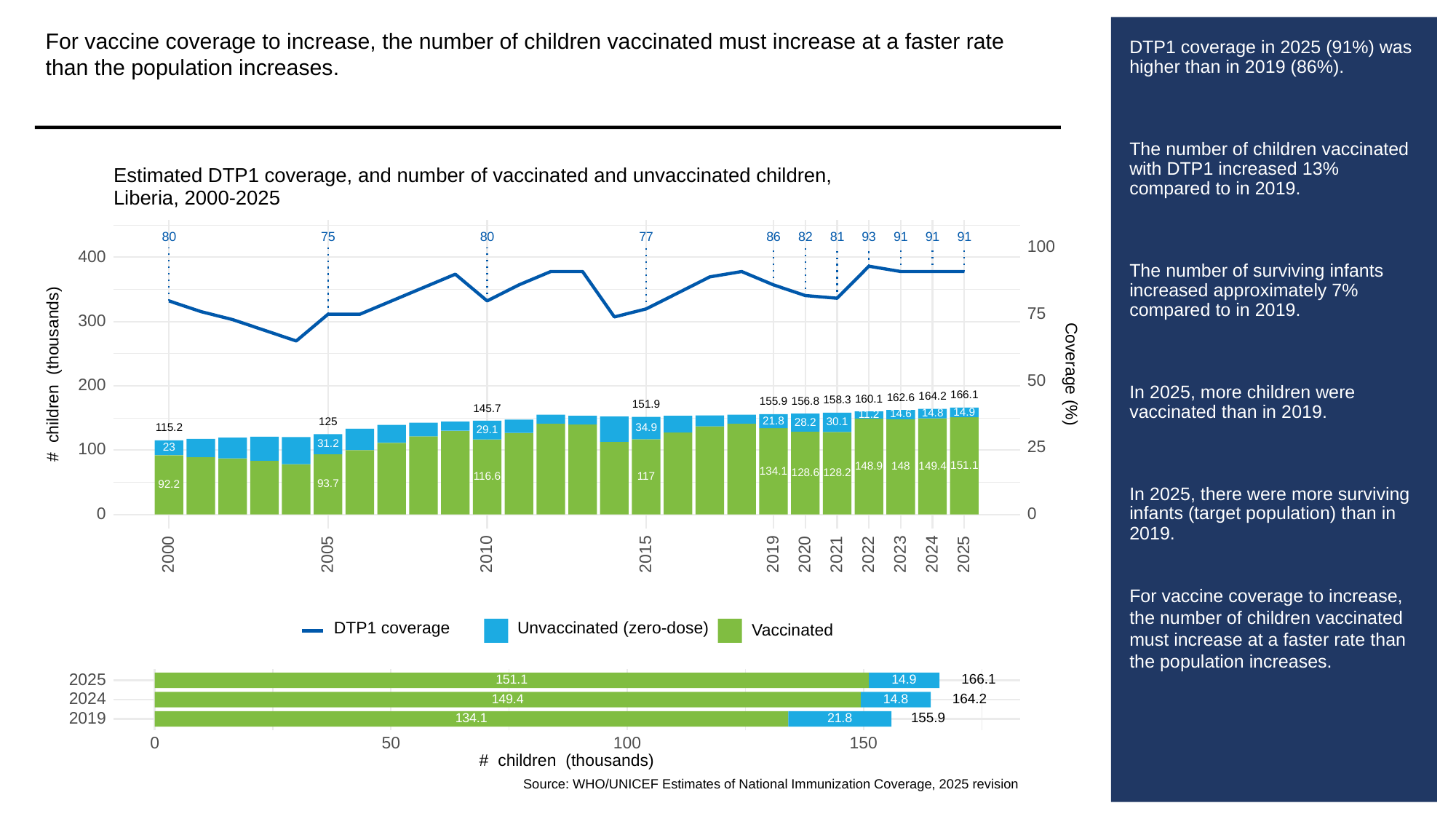

For vaccine coverage to increase, the number of children vaccinated must increase at a faster rate than the population increases.
# DTP1 coverage in 2025 (91%) was higher than in 2019 (86%).

The number of children vaccinated with DTP1 increased 13% compared to in 2019.

The number of surviving infants increased approximately 7% compared to in 2019.

In 2025, more children were vaccinated than in 2019.

In 2025, there were more surviving infants (target population) than in 2019.

For vaccine coverage to increase, the number of children vaccinated must increase at a faster rate than the population increases.

Estimated DTP1 coverage, and number of vaccinated and unvaccinated children,
Liberia, 2000-2025

93
80
80
86
82
81
91
91
91
75
77
100

400

75
300

#  children  (thousands)
Coverage (%)
50
200

166.1
164.2
162.6
160.1
158.3
156.8
155.9
151.9
145.7

14.9

14.8

14.6
11.2

21.8

125

30.1

28.2

34.9
115.2

29.1

31.2

25

23
100

151.1
149.4
148.9
148

134.1
128.6
128.2
116.6
117
93.7
92.2

0
0

2023
2000
2005
2010
2015
2019
2020
2021
2022
2024
2025

Unvaccinated (zero-dose)
DTP1 coverage
Vaccinated

2025
166.1
151.1
14.9

2024
164.2
149.4
14.8

2019
155.9
134.1
21.8

0
50
100
150
#  children  (thousands)
Source: WHO/UNICEF Estimates of National Immunization Coverage, 2025 revision